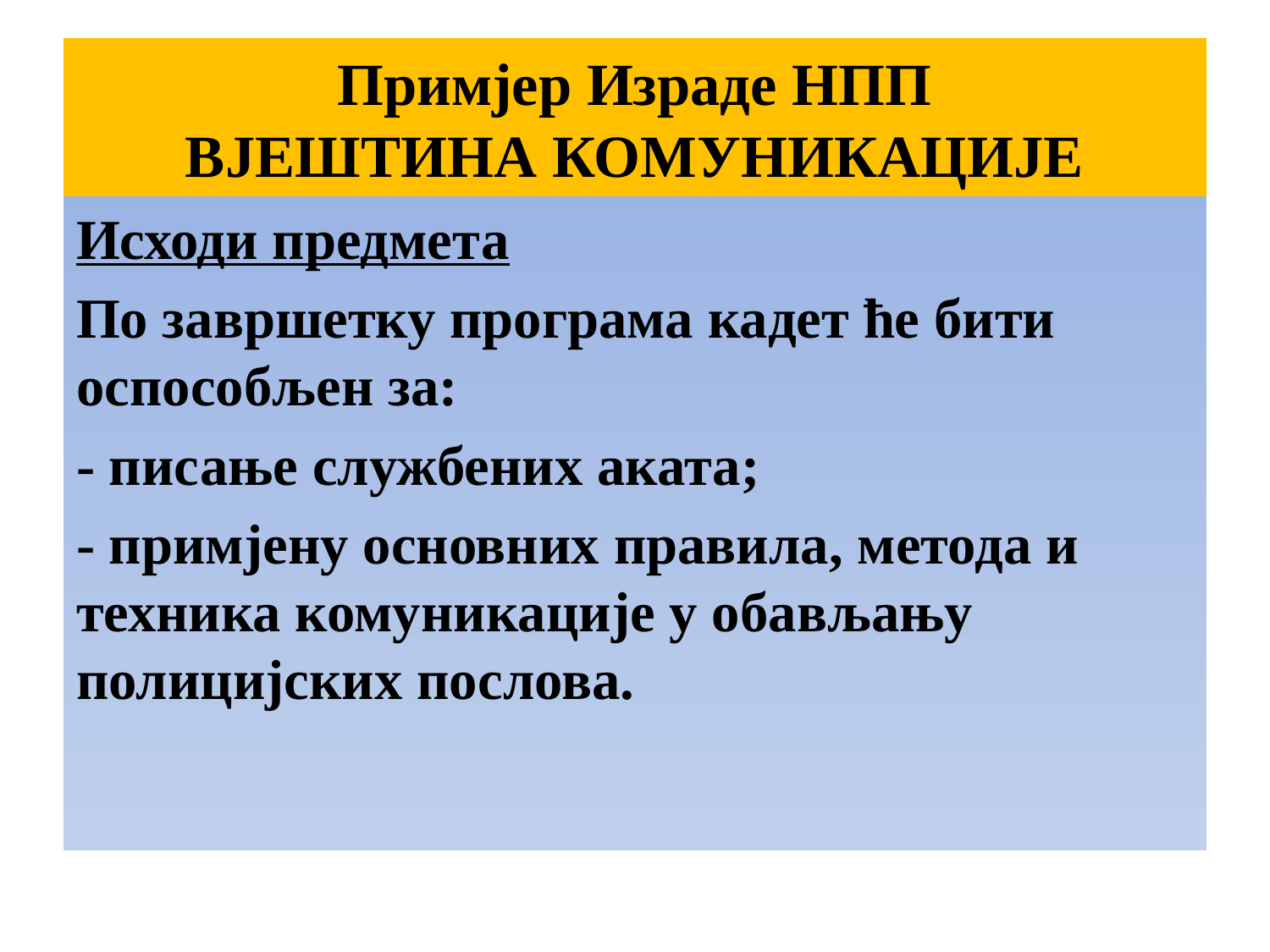

# Примјер Израде НПП ВЈЕШТИНА КОМУНИКАЦИЈЕ
Исходи предмета
По завршетку програма кадет ће бити оспособљен за:
- писање службених аката;
- примјену основних правила, метода и техника комуникације у обављању полицијских послова.